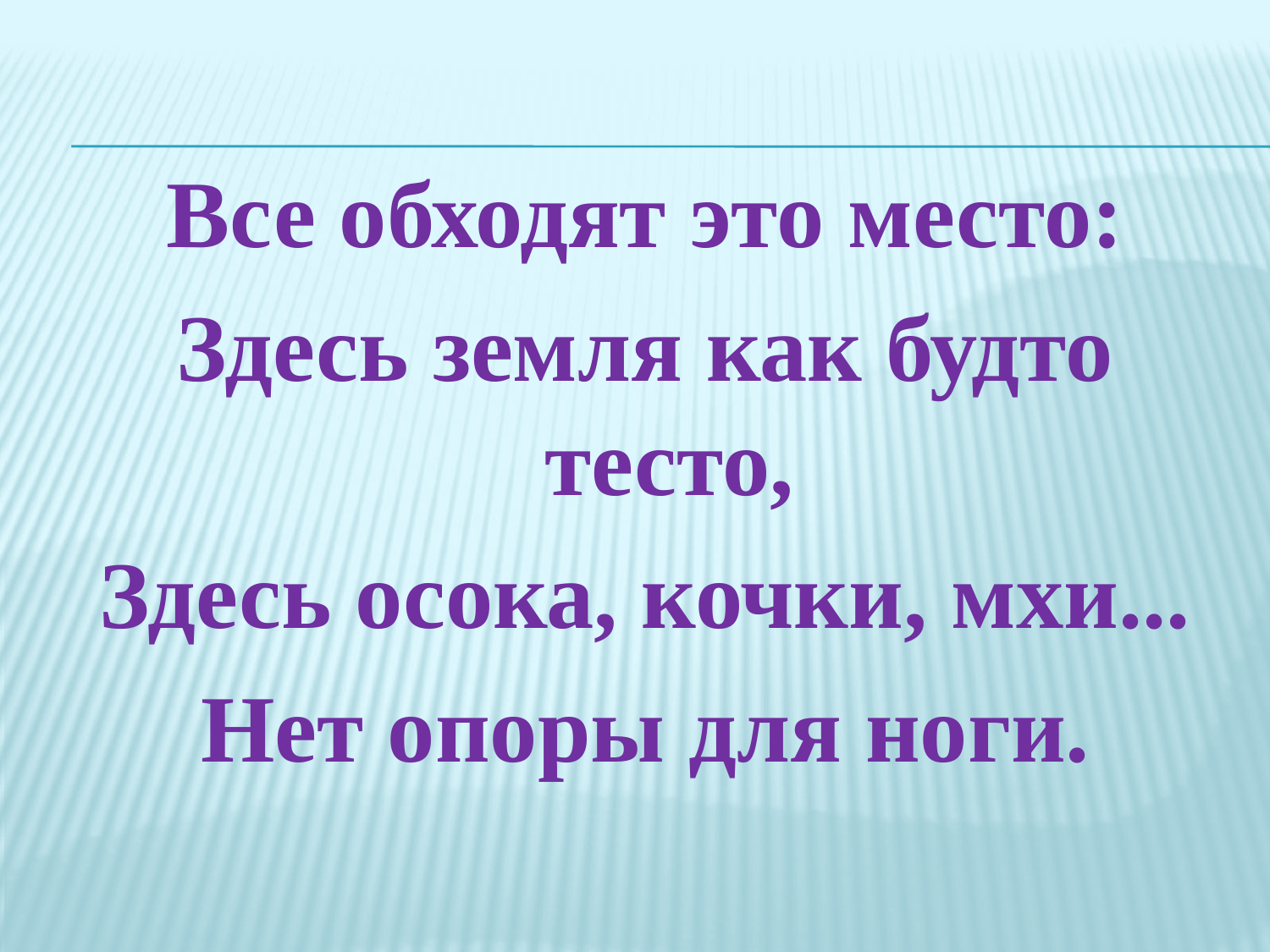

Все обходят это место:
Здесь земля как будто тесто,
Здесь осока, кочки, мхи...
Нет опоры для ноги.